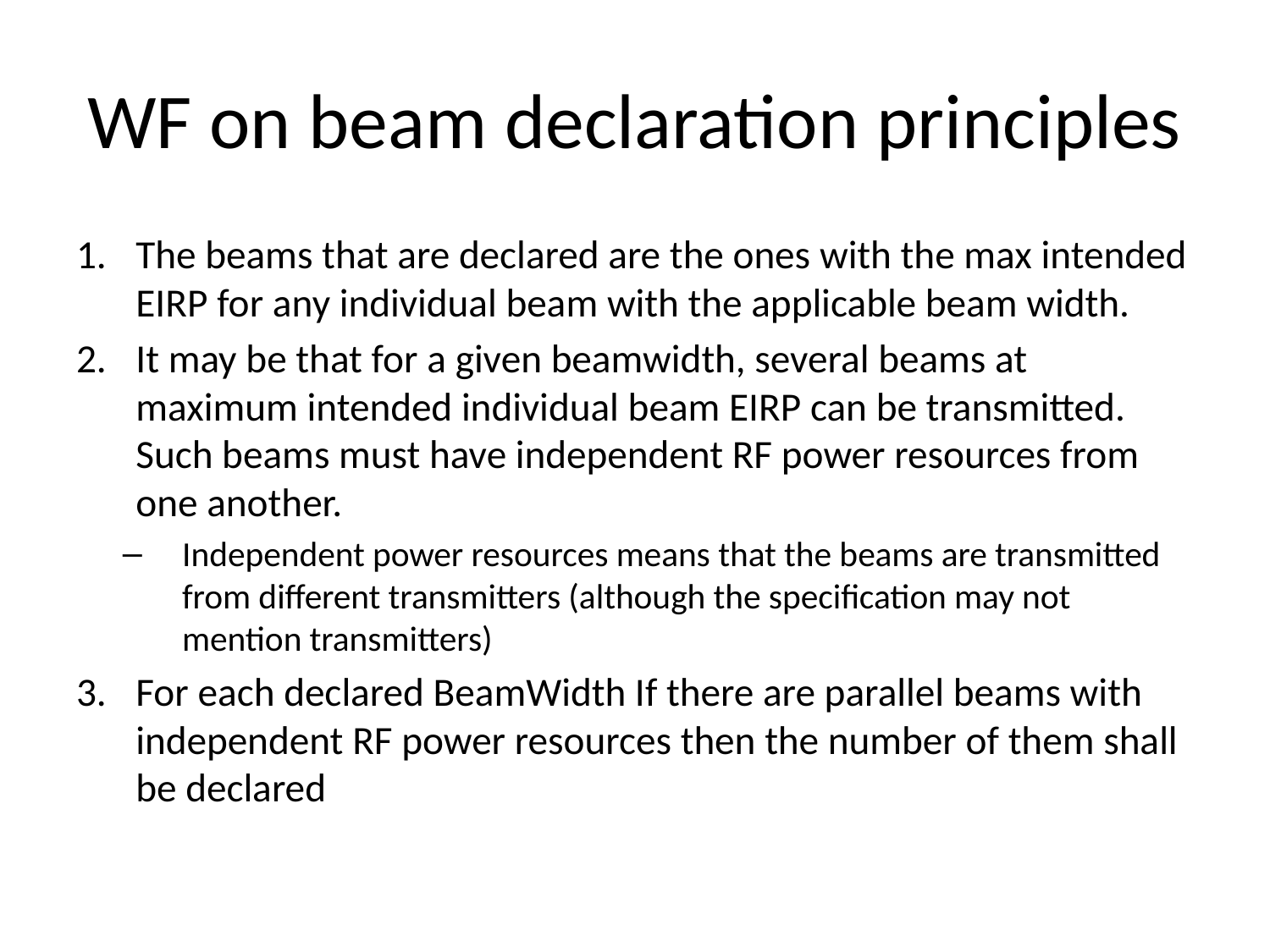

# WF on beam declaration principles
The beams that are declared are the ones with the max intended EIRP for any individual beam with the applicable beam width.
It may be that for a given beamwidth, several beams at maximum intended individual beam EIRP can be transmitted.  Such beams must have independent RF power resources from one another.
Independent power resources means that the beams are transmitted from different transmitters (although the specification may not mention transmitters)
For each declared BeamWidth If there are parallel beams with independent RF power resources then the number of them shall be declared